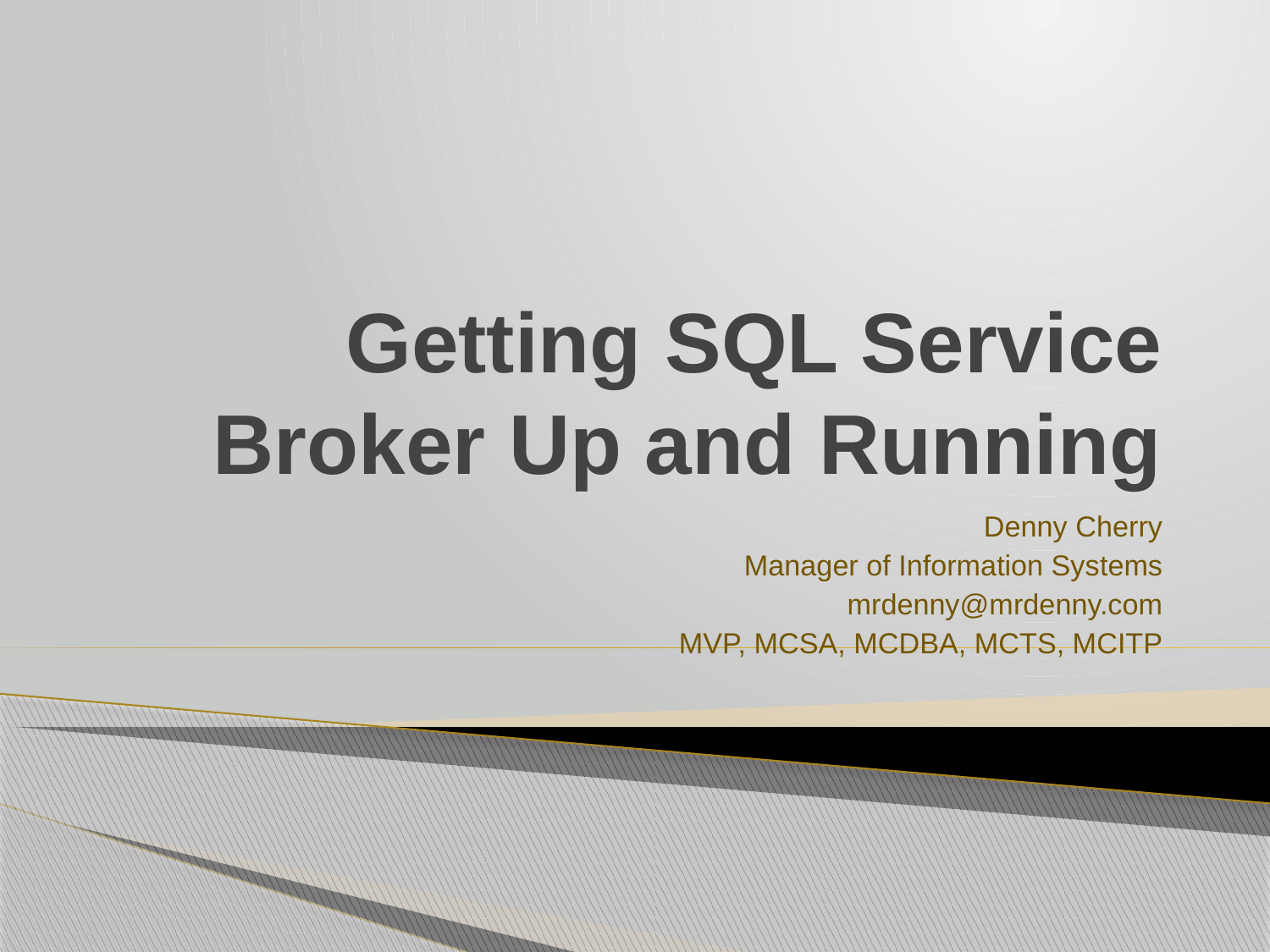

# Getting SQL Service Broker Up and Running
Denny Cherry
Manager of Information Systems
mrdenny@mrdenny.com
MVP, MCSA, MCDBA, MCTS, MCITP